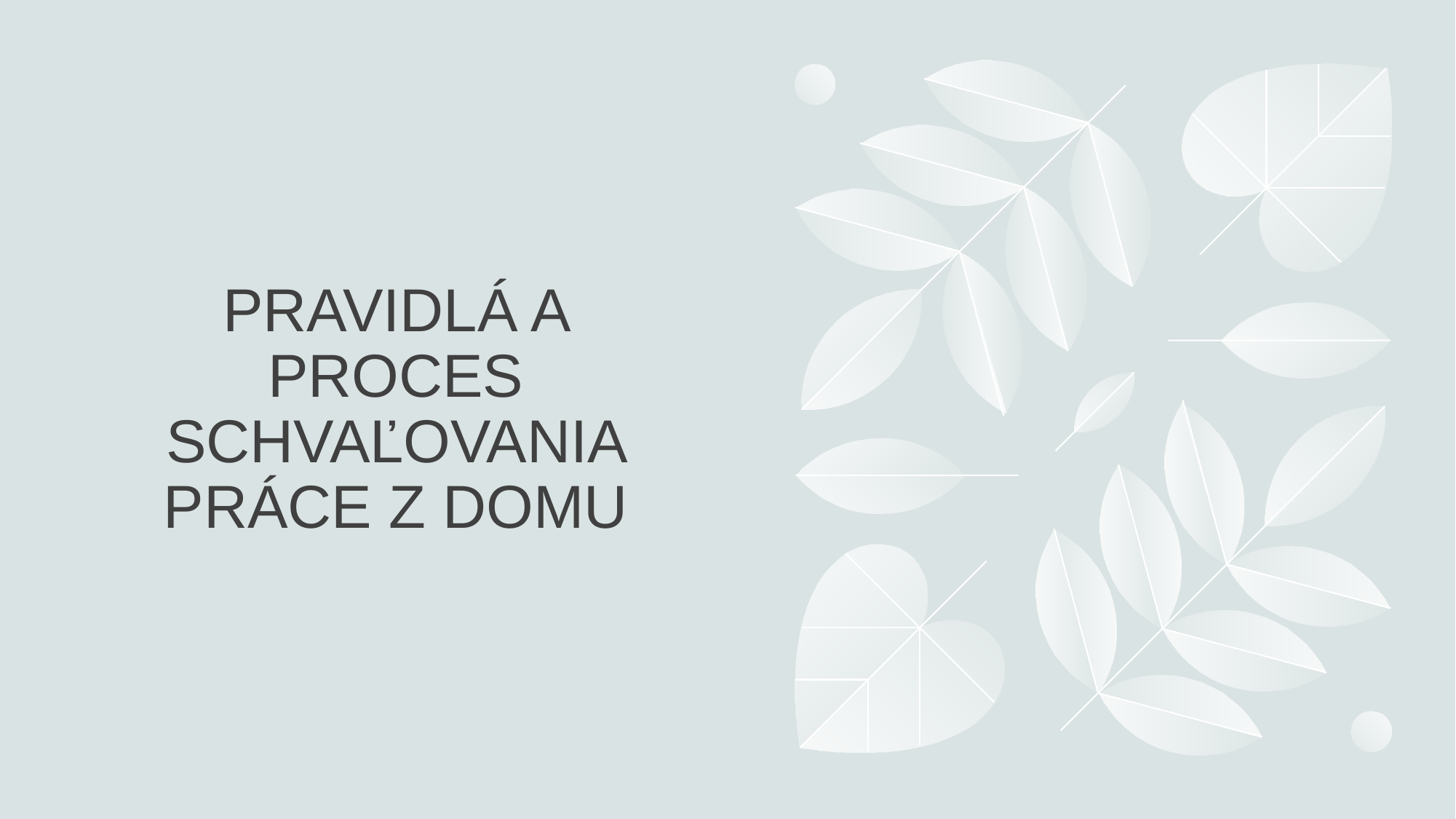

# Pravidlá a proces schvaľovania práce z domu